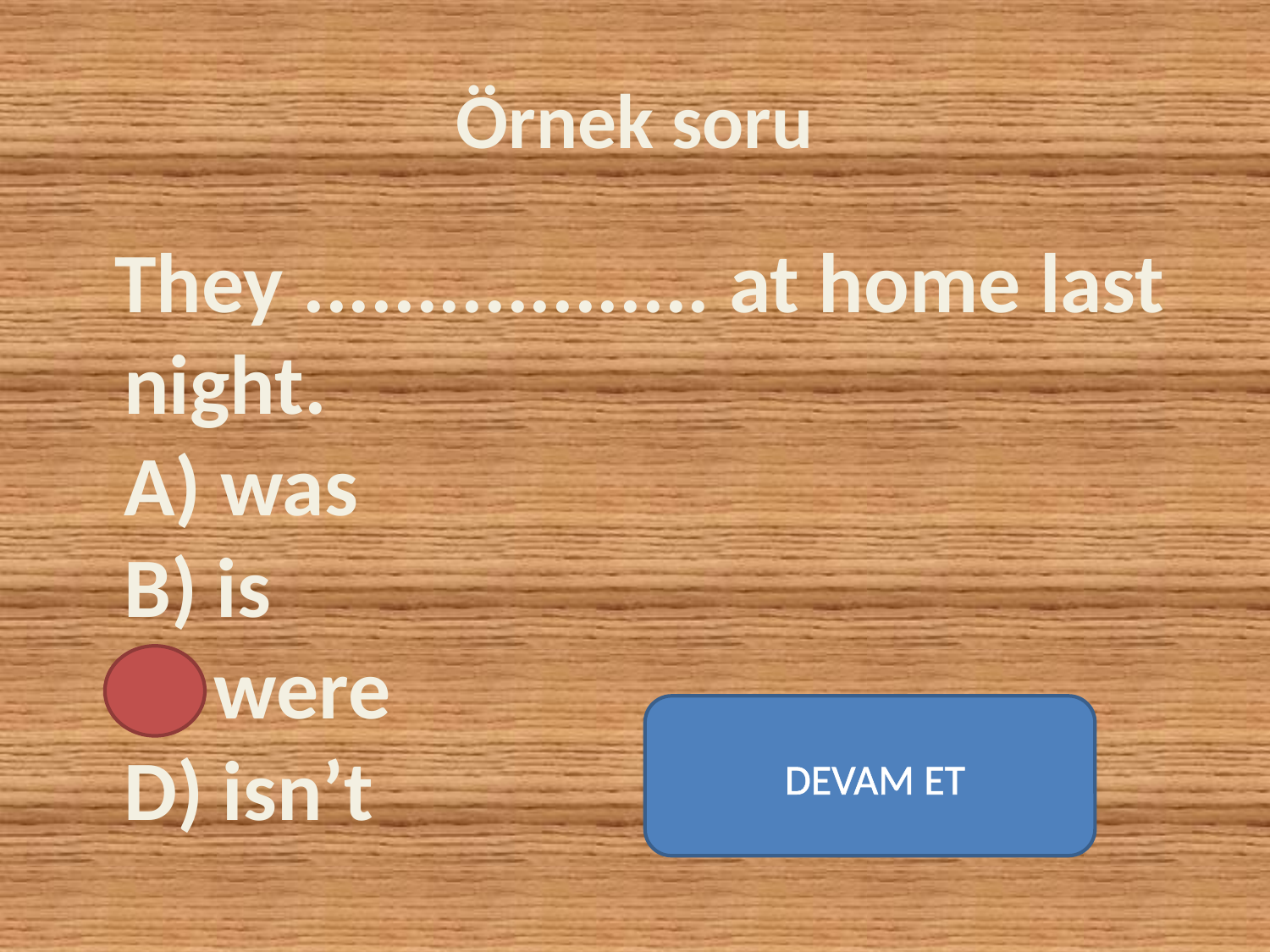

# Örnek soru
  They .................. at home last night. 
A) was 
B) is 
C) were 
D) isn’t

DEVAM ET